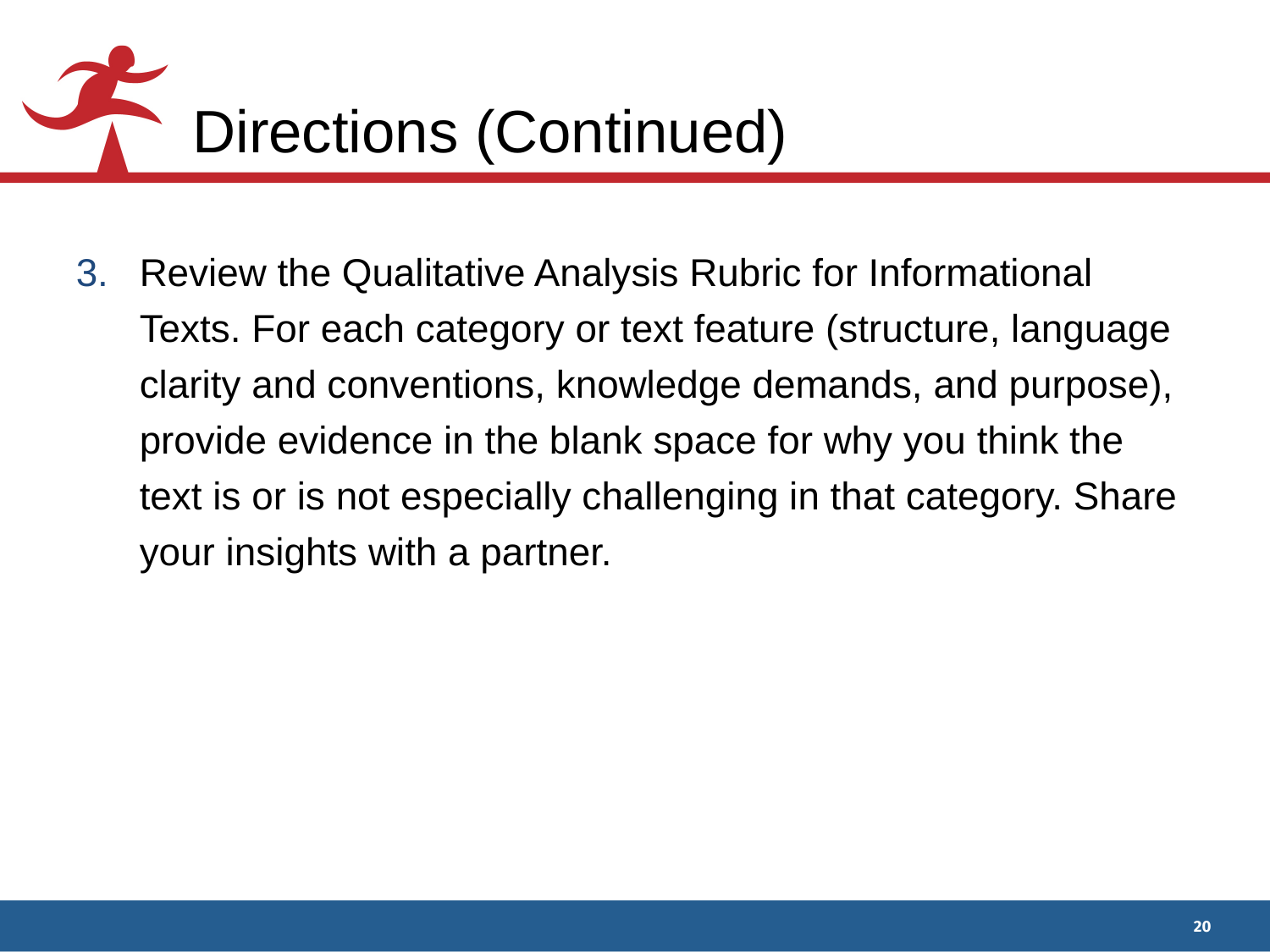

# Directions (Continued)
Review the Qualitative Analysis Rubric for Informational Texts. For each category or text feature (structure, language clarity and conventions, knowledge demands, and purpose), provide evidence in the blank space for why you think the text is or is not especially challenging in that category. Share your insights with a partner.